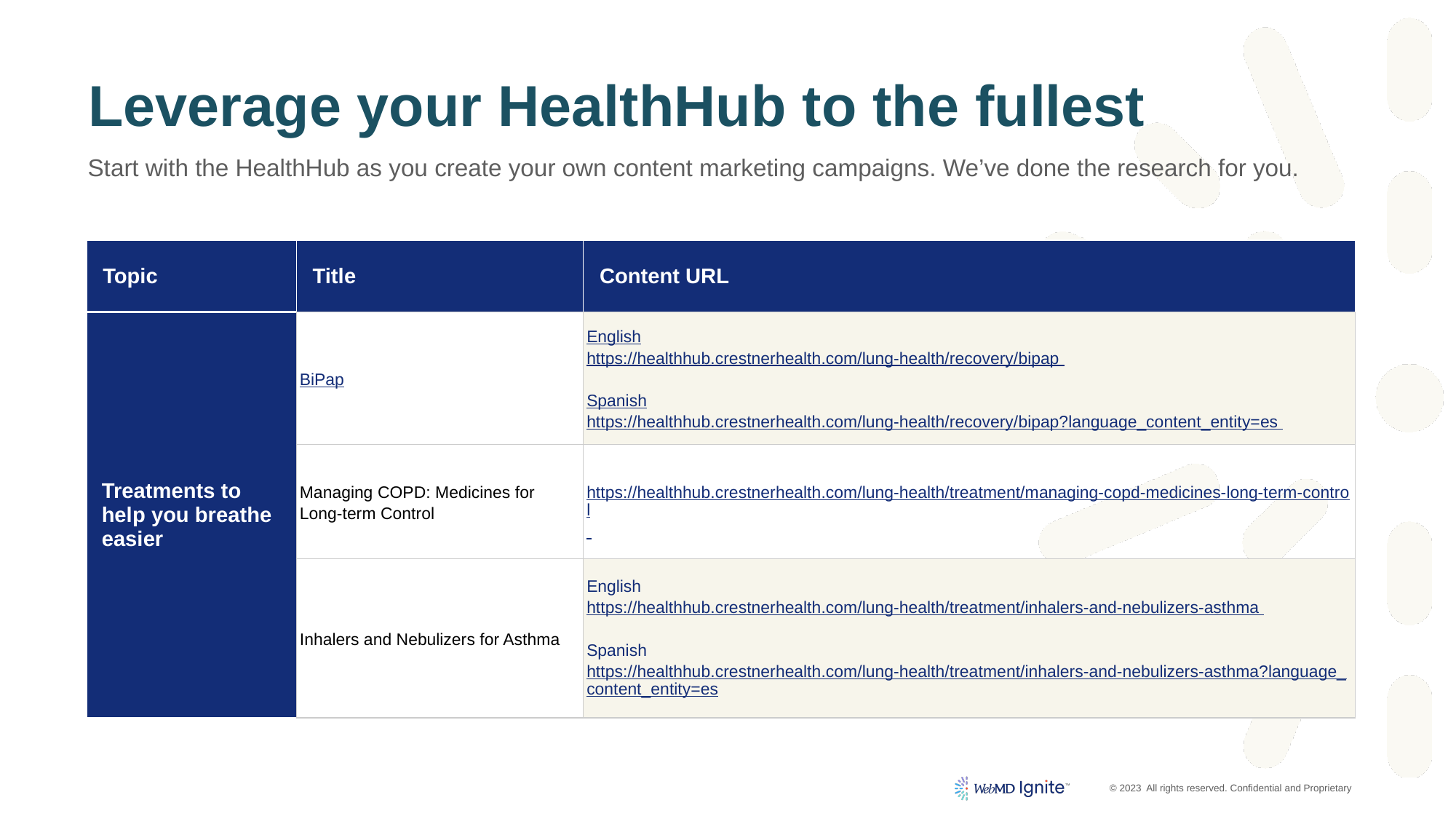

# Leverage your HealthHub to the fullest
Start with the HealthHub as you create your own content marketing campaigns. We’ve done the research for you.
| Topic | Title | Content URL |
| --- | --- | --- |
| Treatments to help you breathe easier | BiPap | English https://healthhub.crestnerhealth.com/lung-health/recovery/bipap Spanish https://healthhub.crestnerhealth.com/lung-health/recovery/bipap?language\_content\_entity=es |
|  | Managing COPD: Medicines for Long-term Control | https://healthhub.crestnerhealth.com/lung-health/treatment/managing-copd-medicines-long-term-control |
|  | Inhalers and Nebulizers for Asthma | English https://healthhub.crestnerhealth.com/lung-health/treatment/inhalers-and-nebulizers-asthma Spanish https://healthhub.crestnerhealth.com/lung-health/treatment/inhalers-and-nebulizers-asthma?language\_content\_entity=es |